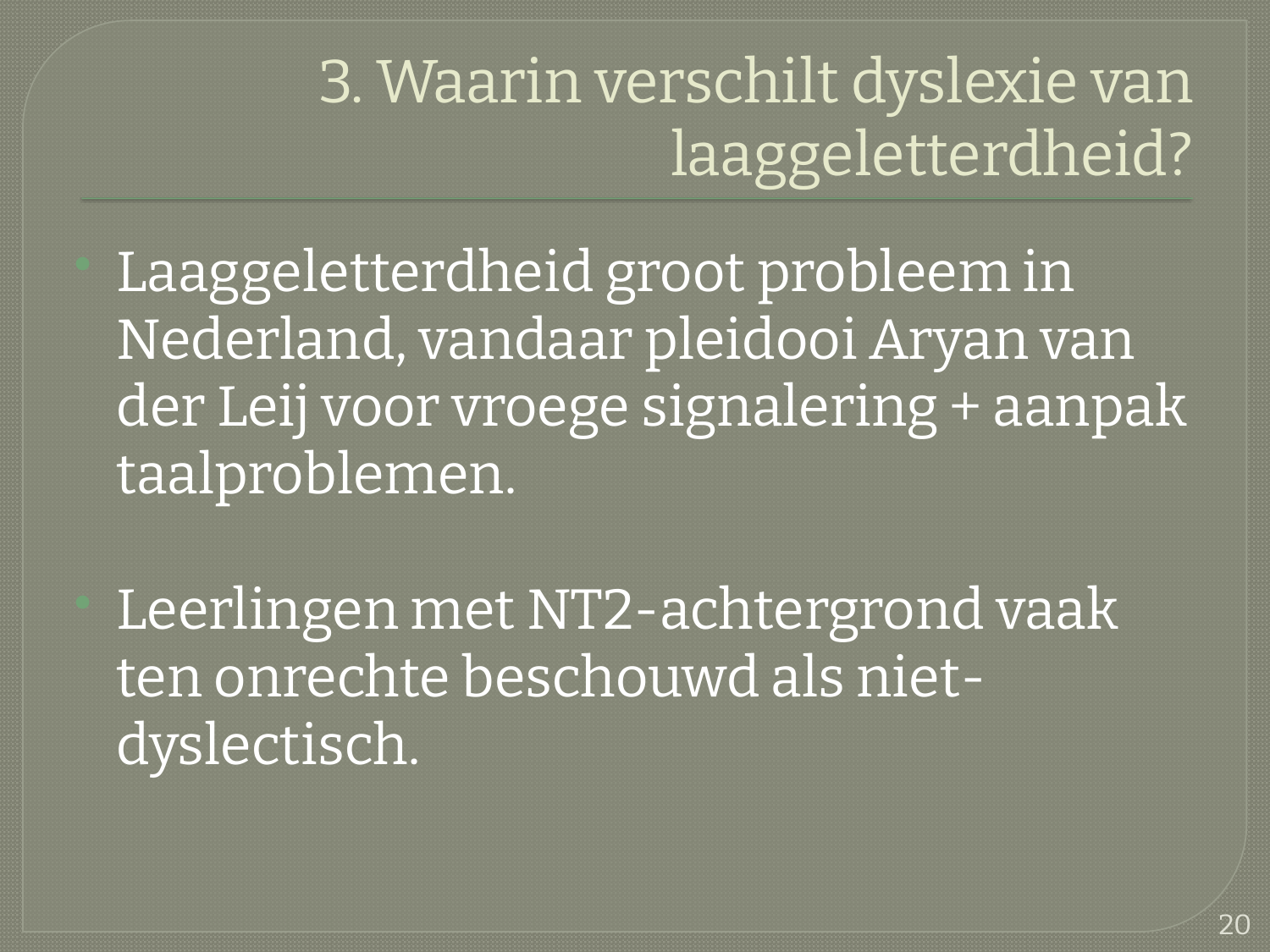

# 3. Waarin verschilt dyslexie van laaggeletterdheid?
Laaggeletterdheid groot probleem in Nederland, vandaar pleidooi Aryan van der Leij voor vroege signalering + aanpak taalproblemen.

Leerlingen met NT2-achtergrond vaak ten onrechte beschouwd als niet-dyslectisch.
20